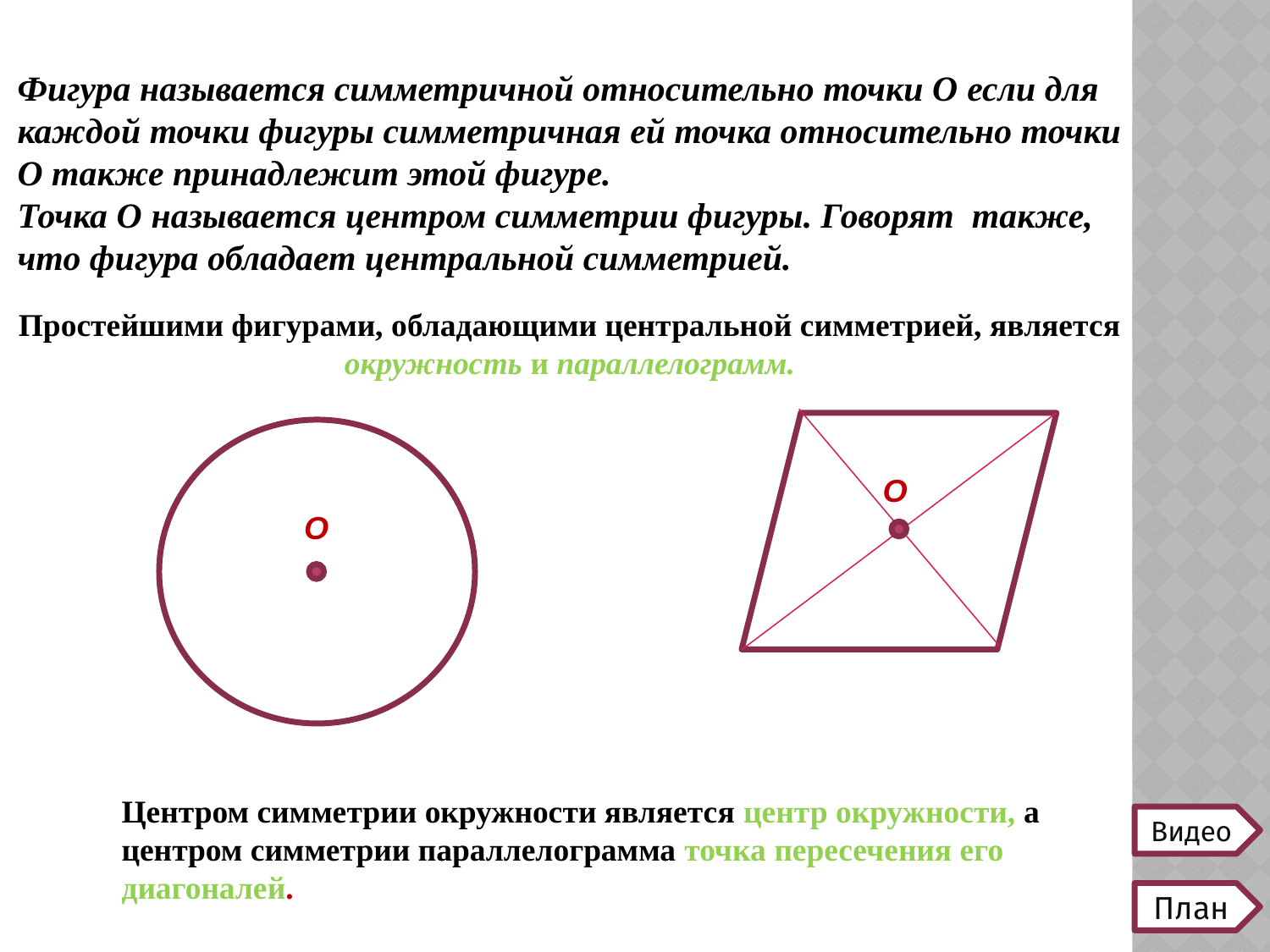

Фигура называется симметричной относительно точки О если для каждой точки фигуры симметричная ей точка относительно точки О также принадлежит этой фигуре.
Точка О называется центром симметрии фигуры. Говорят  также, что фигура обладает центральной симметрией.
Простейшими фигурами, обладающими центральной симметрией, является окружность и параллелограмм.

О
О

Центром симметрии окружности является центр окружности, а центром симметрии параллелограмма точка пересечения его диагоналей.
Видео
План